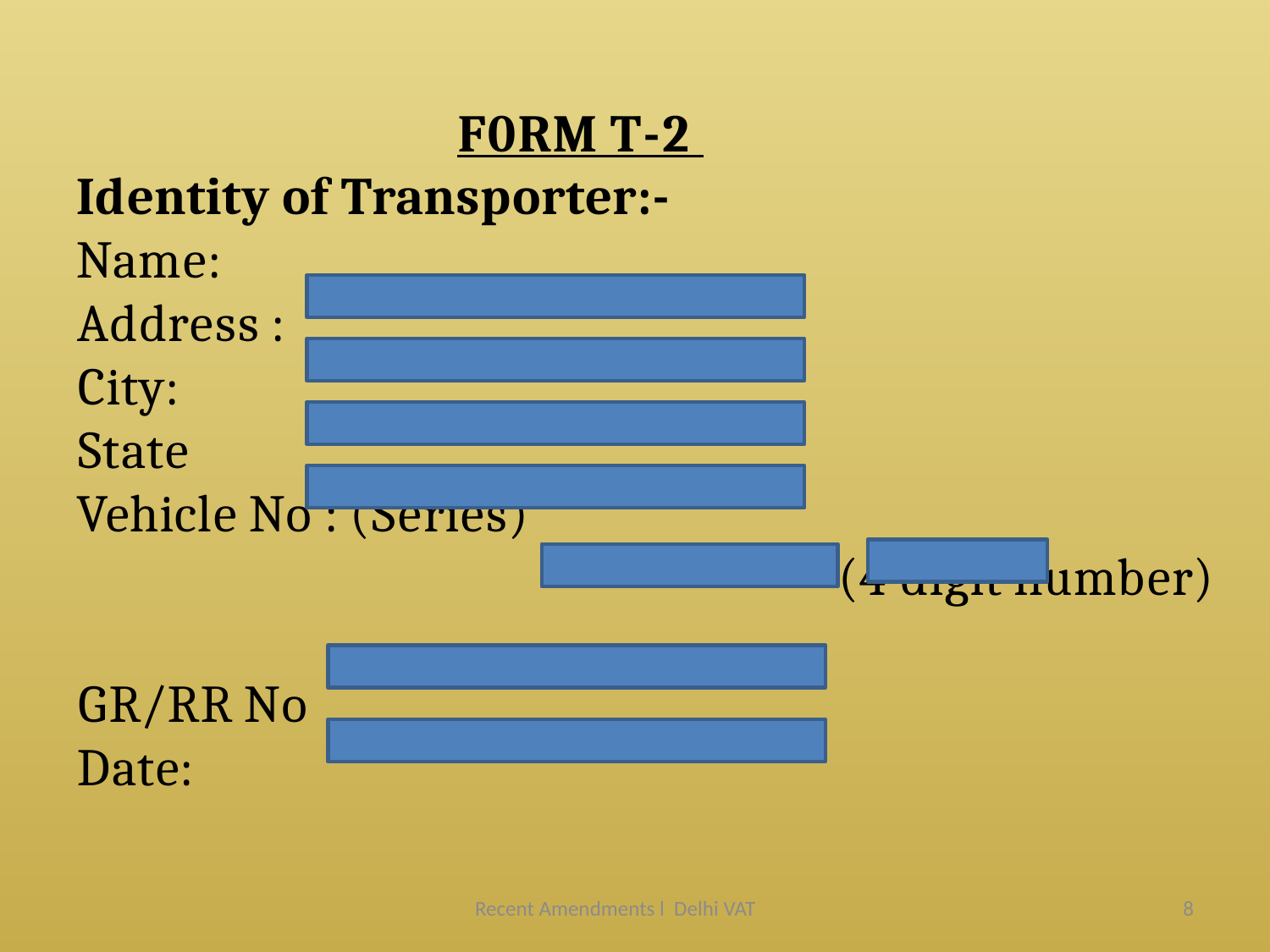

# F0RM T-2 Identity of Transporter:- Name: Address : City: State Vehicle No : (Series) (4 digit number) GR/RR No Date:

Recent Amendments l  Delhi VAT
8